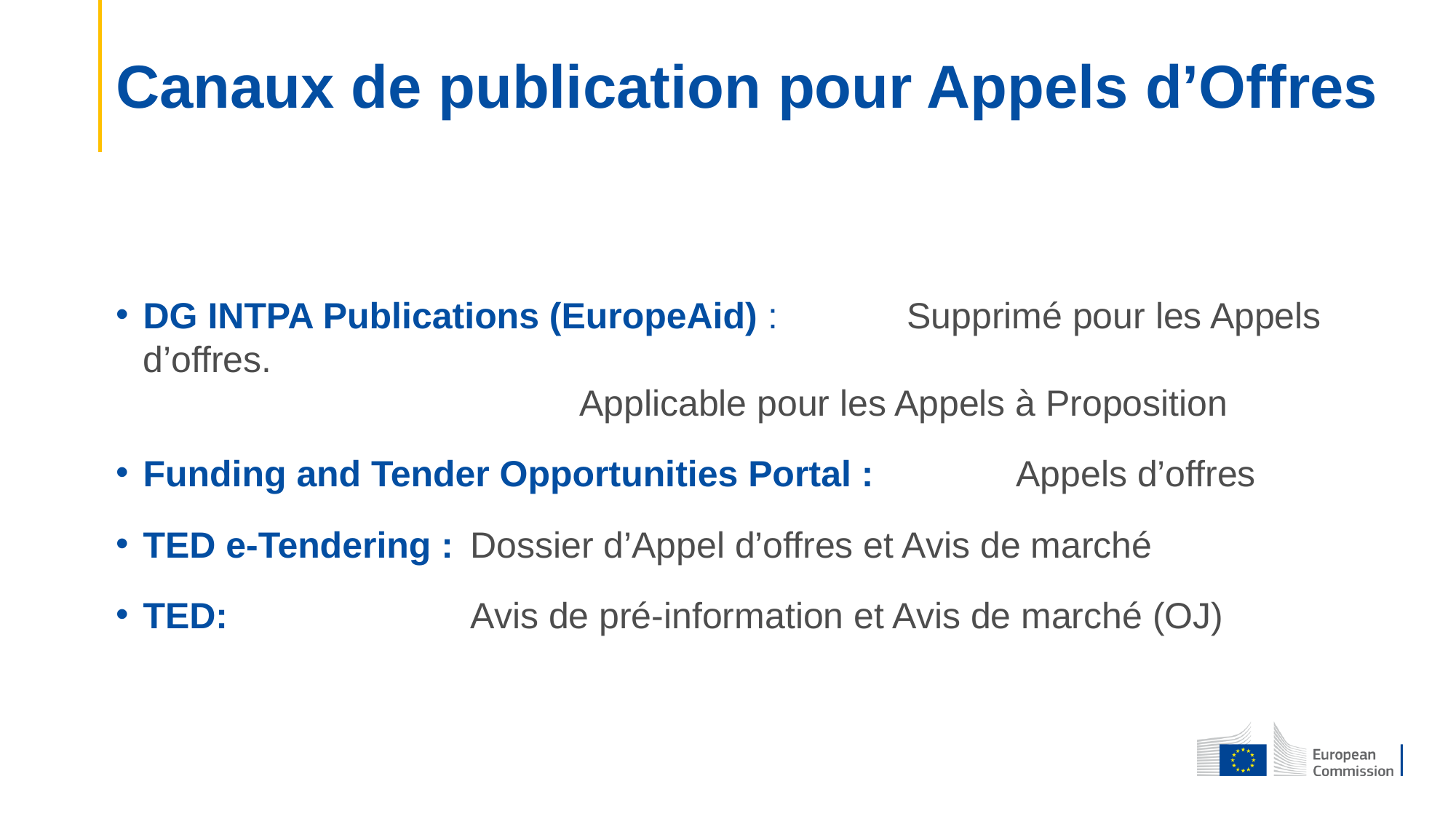

# Canaux de publication pour Appels d’Offres
DG INTPA Publications (EuropeAid) : 		Supprimé pour les Appels d’offres.
				Applicable pour les Appels à Proposition
Funding and Tender Opportunities Portal : 		Appels d’offres
TED e-Tendering : 	Dossier d’Appel d’offres et Avis de marché
TED: 			Avis de pré-information et Avis de marché (OJ)